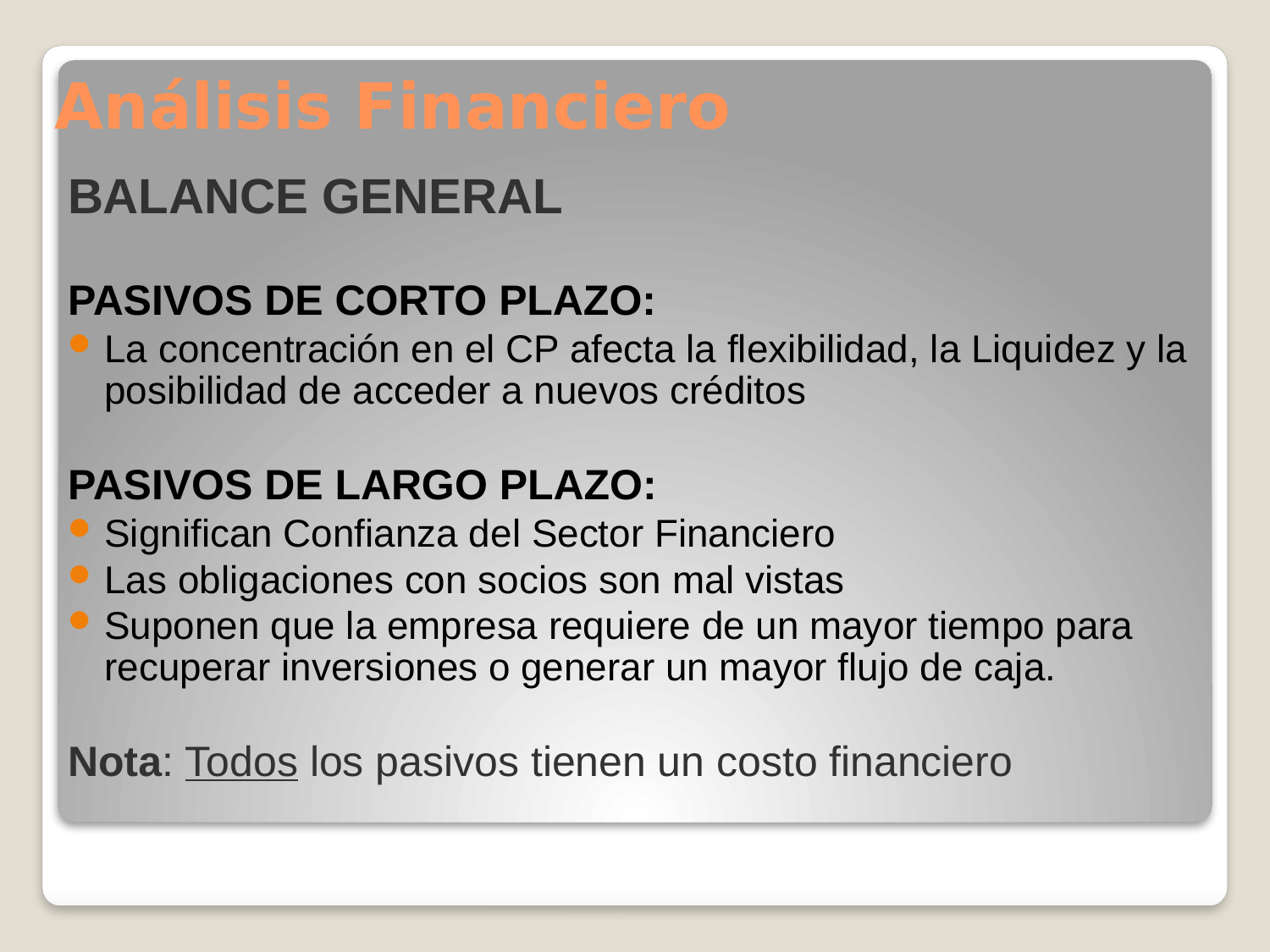

# Análisis Financiero
BALANCE GENERAL

PASIVOS DE CORTO PLAZO:
La concentración en el CP afecta la flexibilidad, la Liquidez y la posibilidad de acceder a nuevos créditos

PASIVOS DE LARGO PLAZO:
Significan Confianza del Sector Financiero
Las obligaciones con socios son mal vistas
Suponen que la empresa requiere de un mayor tiempo para recuperar inversiones o generar un mayor flujo de caja.

Nota: Todos los pasivos tienen un costo financiero